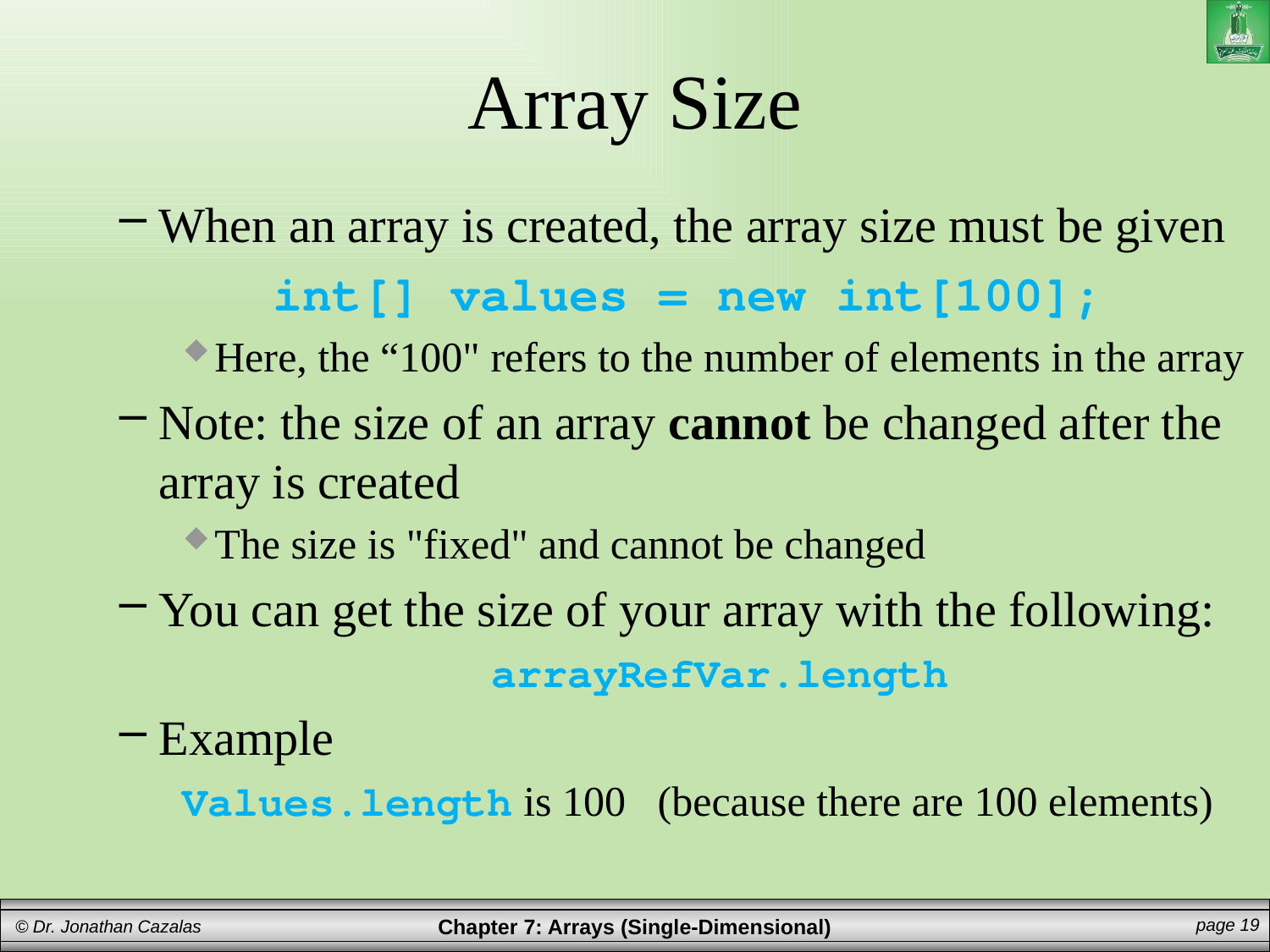

# Array Size
When an array is created, the array size must be given
int[] values = new int[100];
Here, the “100" refers to the number of elements in the array
Note: the size of an array cannot be changed after the array is created
The size is "fixed" and cannot be changed
You can get the size of your array with the following:
arrayRefVar.length
Example
Values.length is 100   (because there are 100 elements)